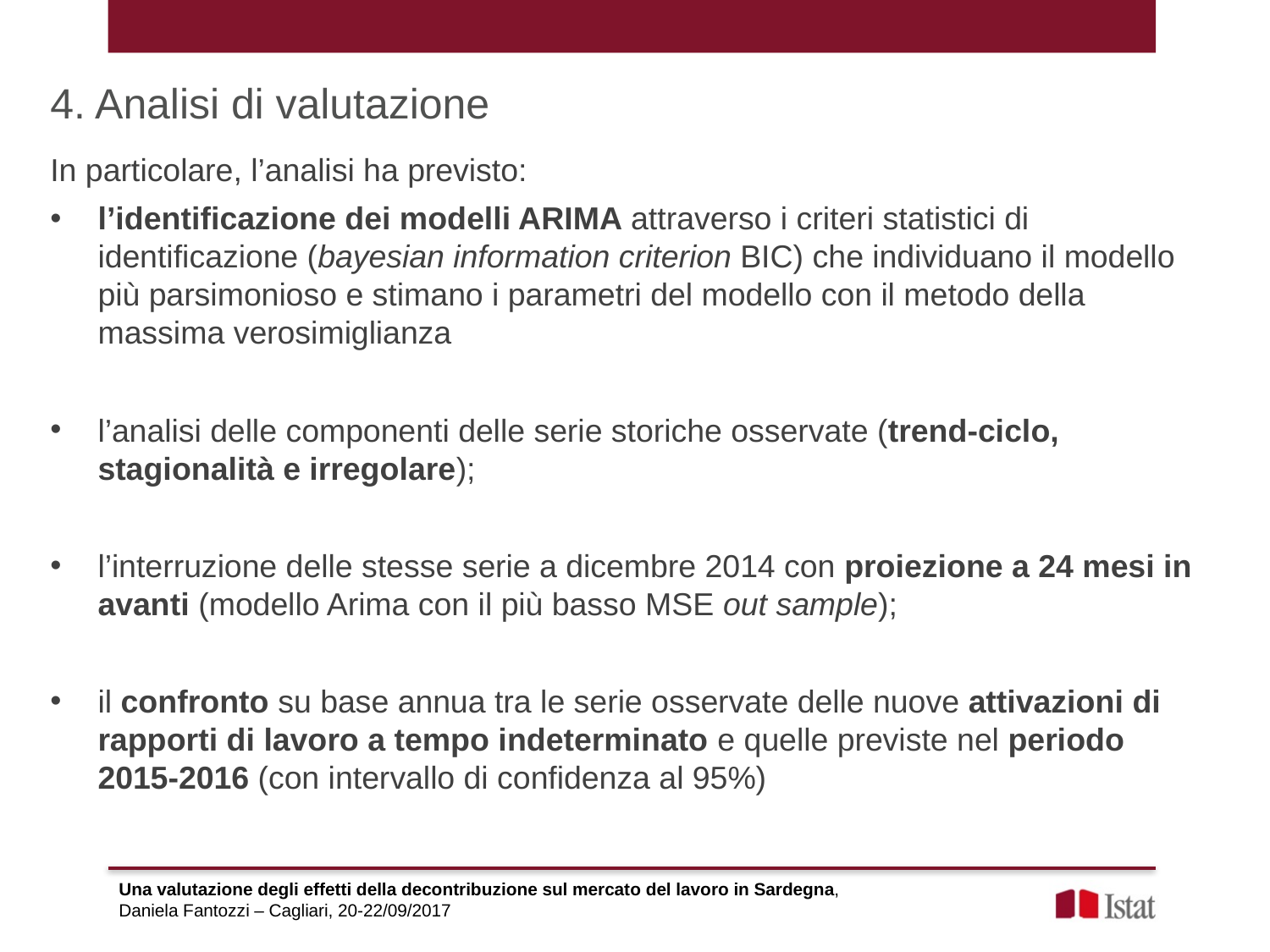

4. Analisi di valutazione
In particolare, l’analisi ha previsto:
l’identificazione dei modelli ARIMA attraverso i criteri statistici di identificazione (bayesian information criterion BIC) che individuano il modello più parsimonioso e stimano i parametri del modello con il metodo della massima verosimiglianza

l’analisi delle componenti delle serie storiche osservate (trend-ciclo, stagionalità e irregolare);

l’interruzione delle stesse serie a dicembre 2014 con proiezione a 24 mesi in avanti (modello Arima con il più basso MSE out sample);

il confronto su base annua tra le serie osservate delle nuove attivazioni di rapporti di lavoro a tempo indeterminato e quelle previste nel periodo 2015-2016 (con intervallo di confidenza al 95%)
Una valutazione degli effetti della decontribuzione sul mercato del lavoro in Sardegna,
Daniela Fantozzi – Cagliari, 20-22/09/2017